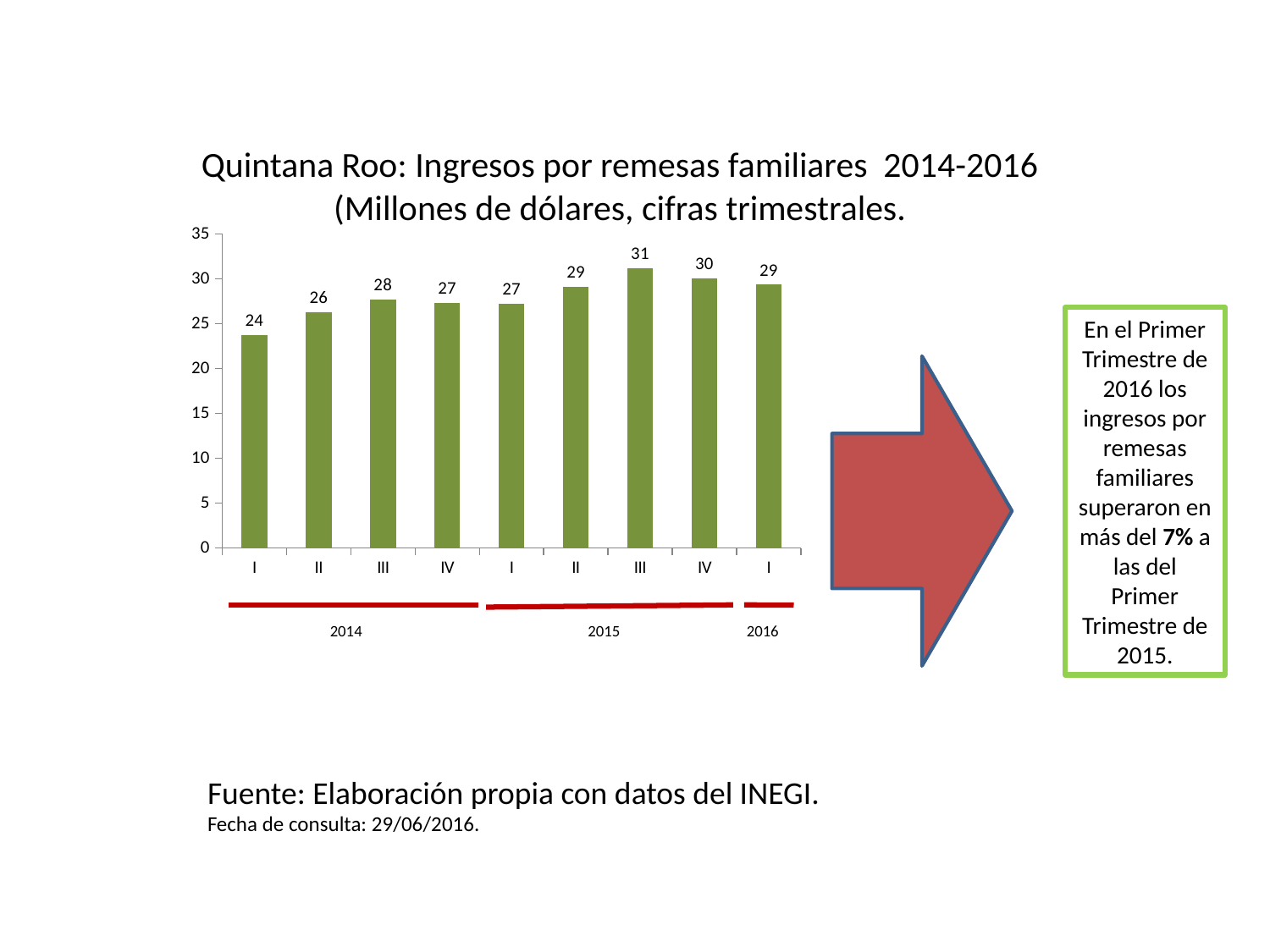

Quintana Roo: Ingresos por remesas familiares  2014-2016
(Millones de dólares, cifras trimestrales.

### Chart

| Category |  |
|---|---|
| I | 23.71679999999999 |
| II | 26.27569999999997 |
| III | 27.7011 |
| IV | 27.34929999999999 |
| I | 27.1846 |
| II | 29.104399999999988 |
| III | 31.16869999999997 |
| IV | 30.009799999999967 |
| I | 29.3462 |
En el Primer Trimestre de 2016 los ingresos por remesas familiares superaron en más del 7% a las del Primer Trimestre de 2015.

2014
2015
2016
Fuente: Elaboración propia con datos del INEGI.
Fecha de consulta: 29/06/2016.